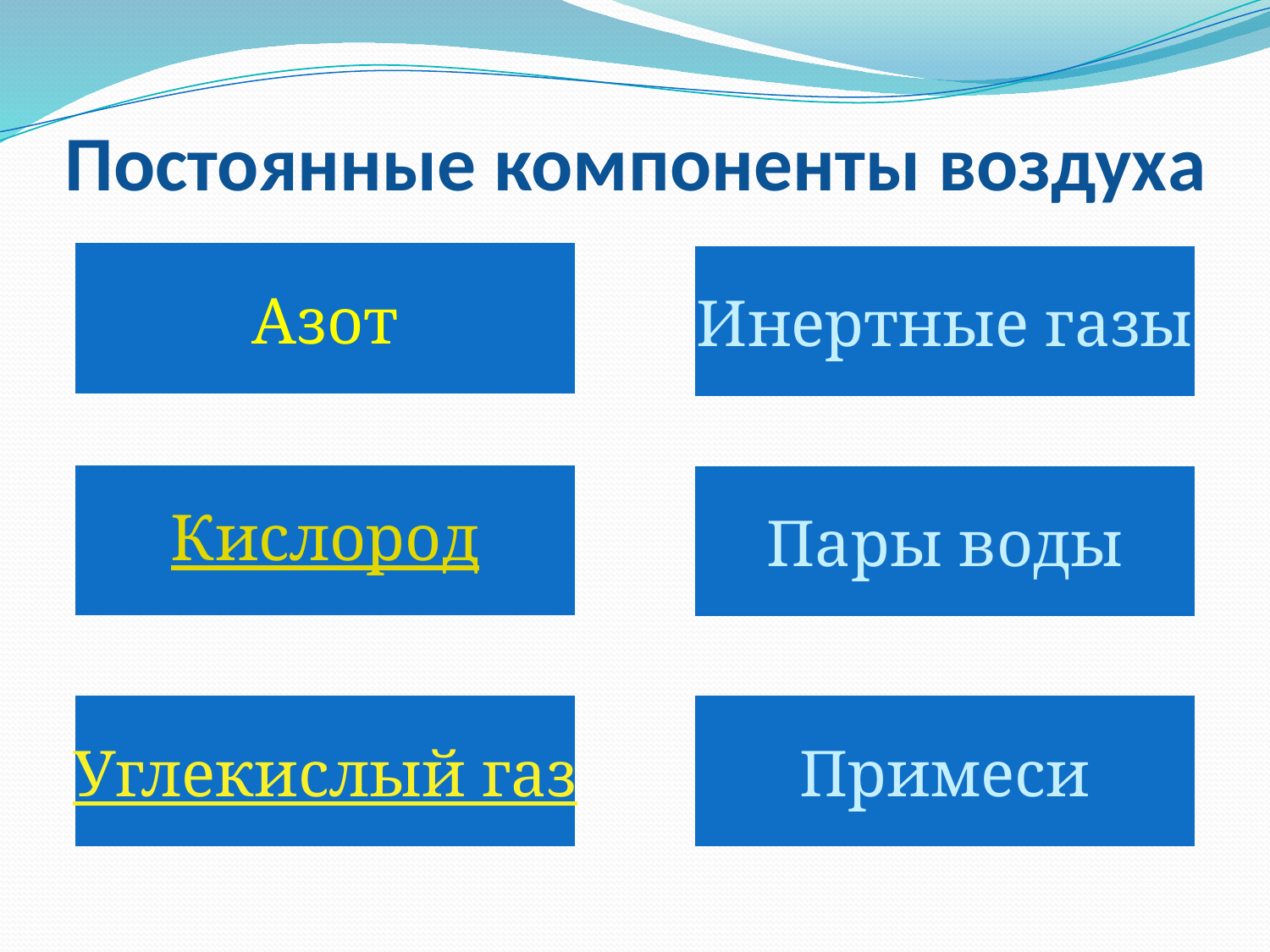

# Постоянные компоненты воздуха
Азот
Инертные газы
Кислород
Пары воды
Углекислый газ
Примеси